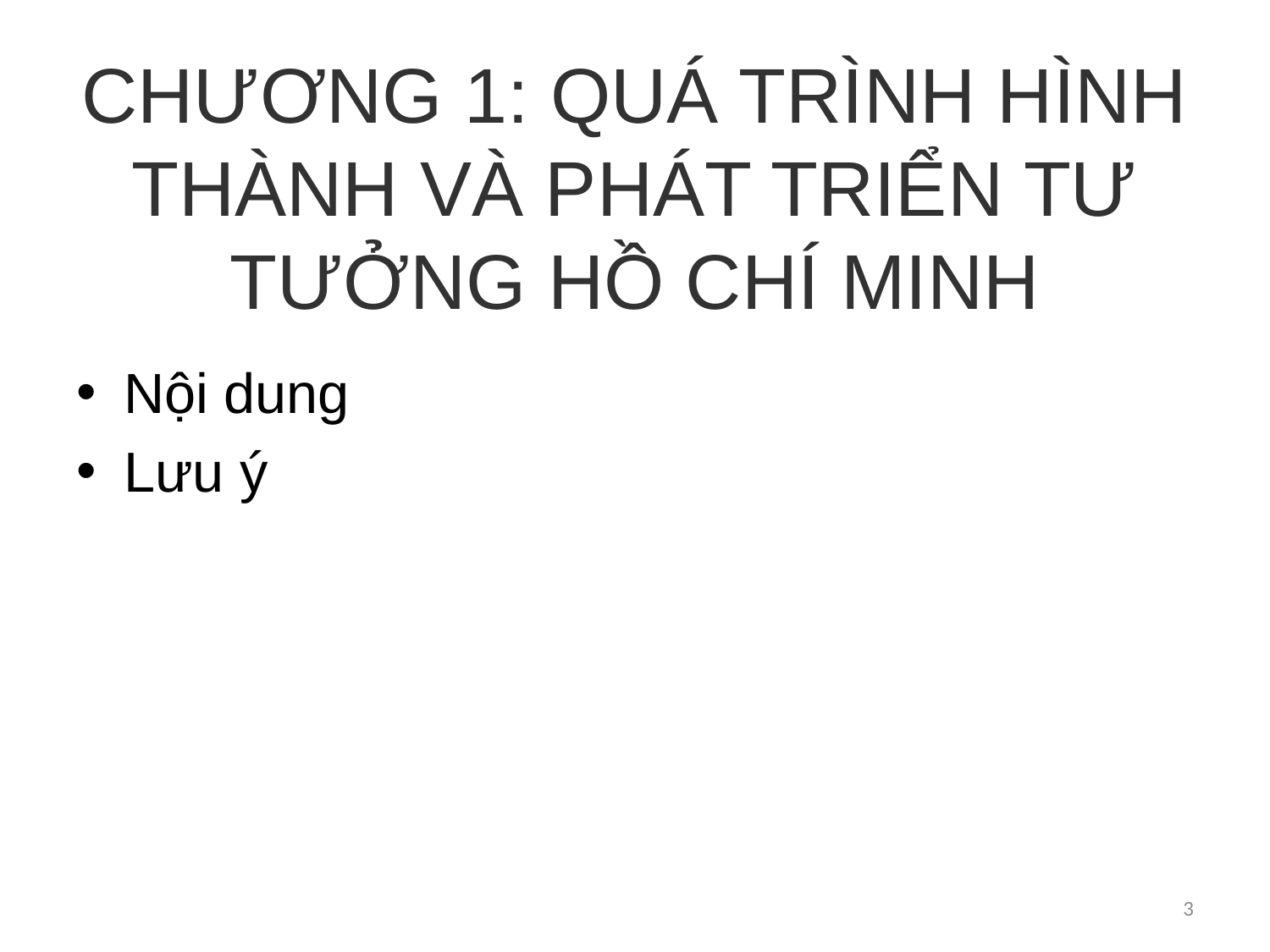

# CHƯƠNG 1: QUÁ TRÌNH HÌNH THÀNH VÀ PHÁT TRIỂN TƯ TƯỞNG HỒ CHÍ MINH
Nội dung
Lưu ý

3